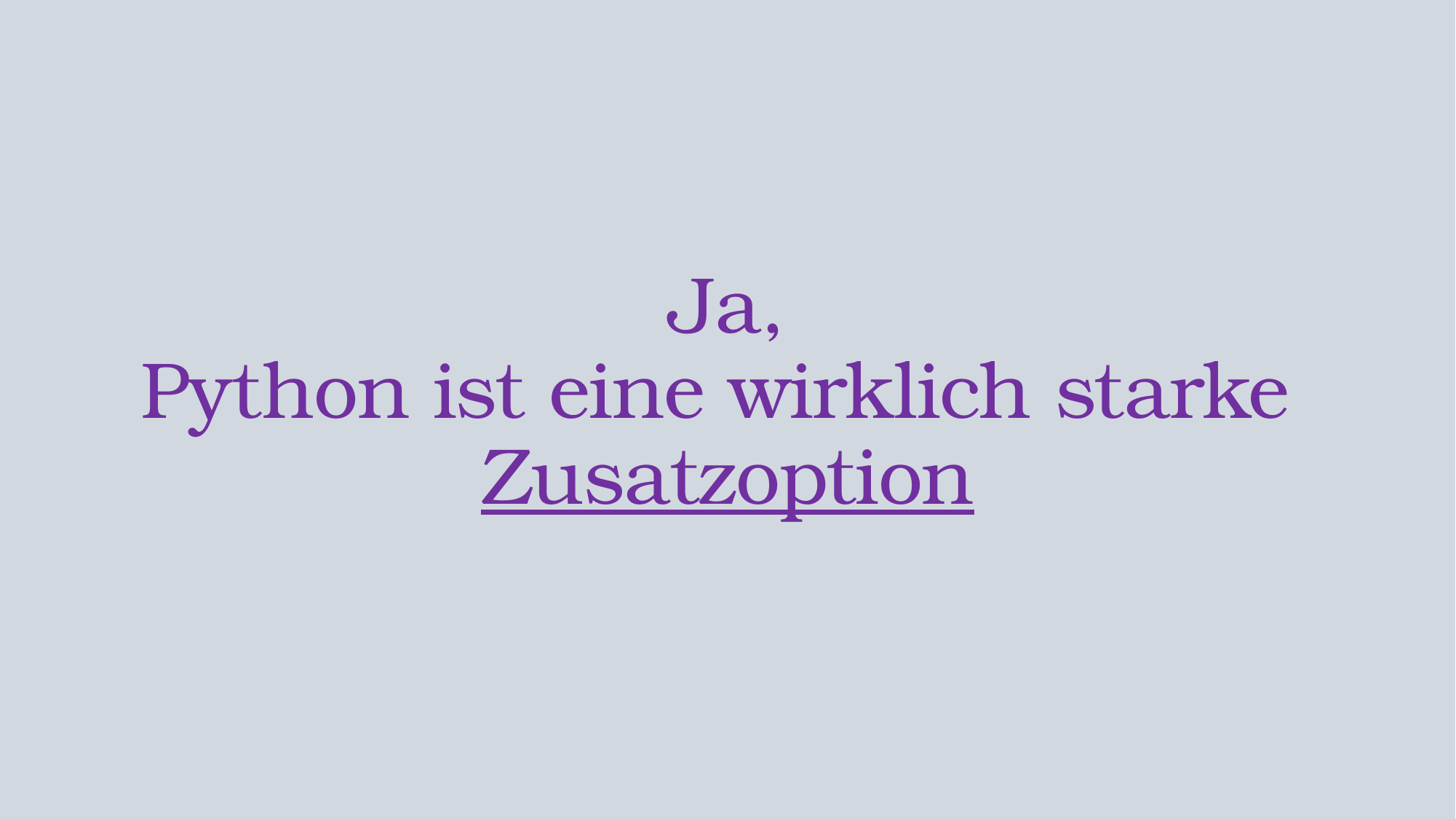

Ja,
Python ist eine wirklich starke
Zusatzoption